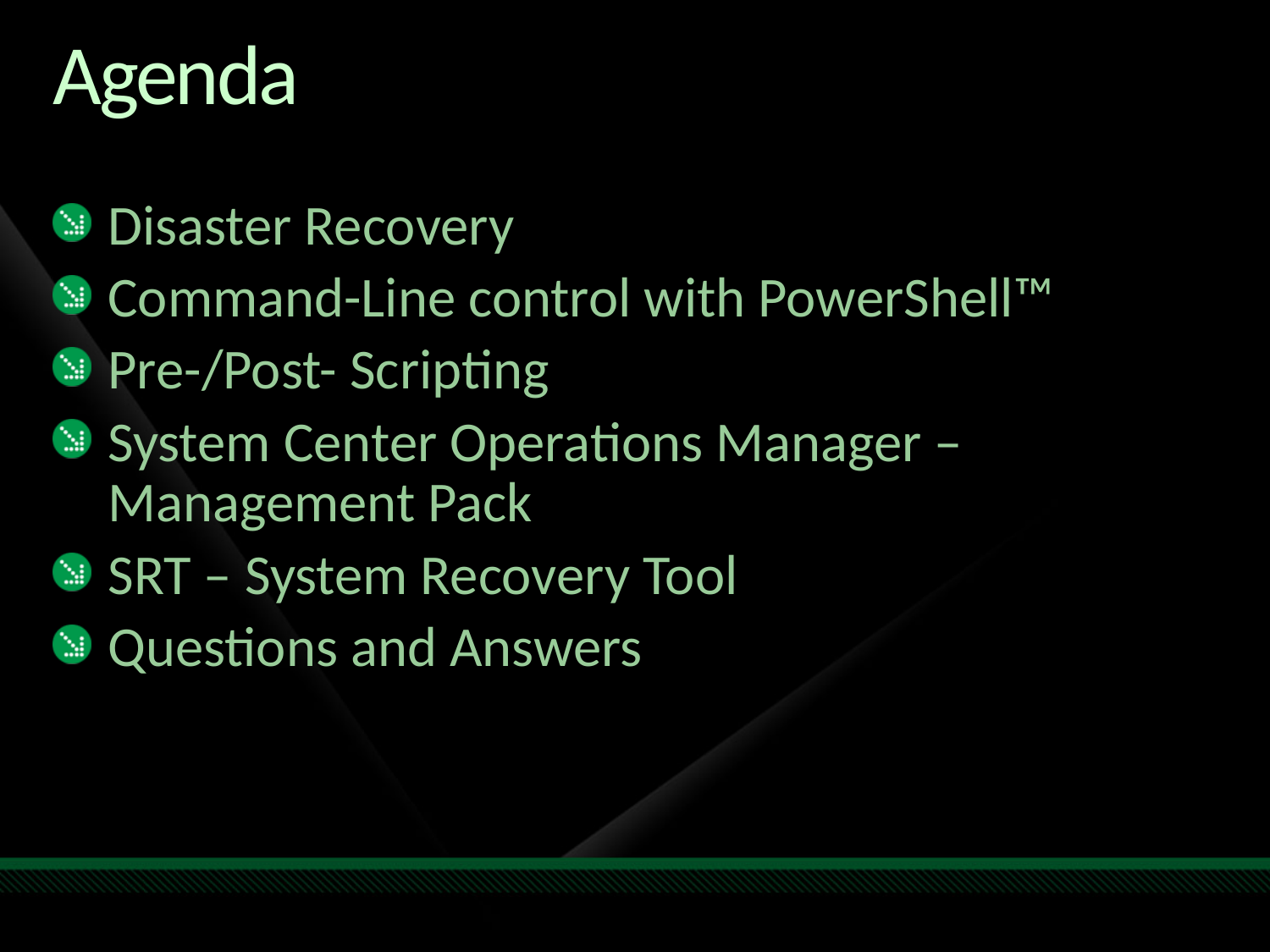

# Agenda
Disaster Recovery
Command-Line control with PowerShell™
Pre-/Post- Scripting
System Center Operations Manager – Management Pack
SRT – System Recovery Tool
Questions and Answers